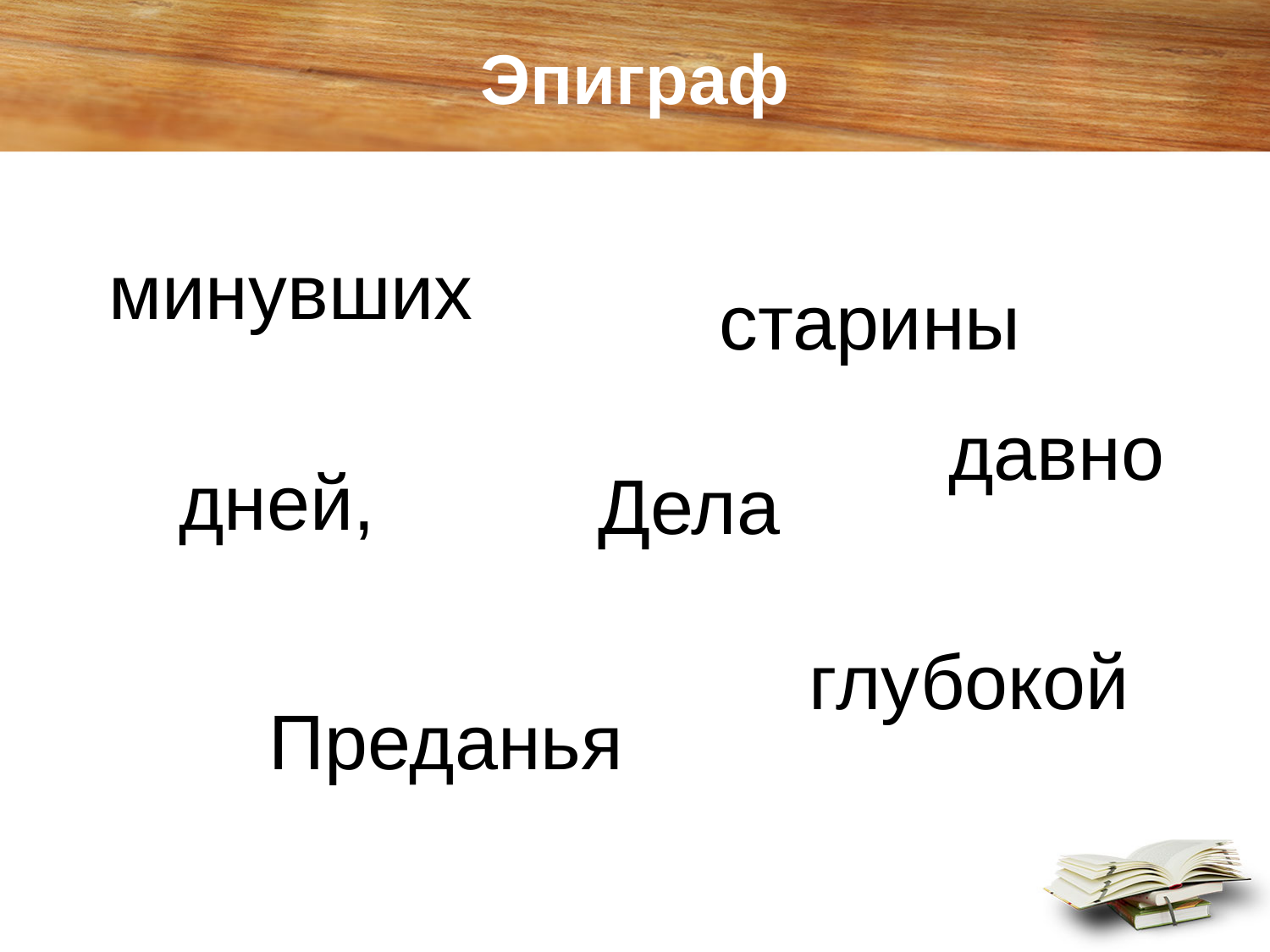

# Эпиграф
минувших
старины
давно
дней,
Дела
глубокой
Преданья